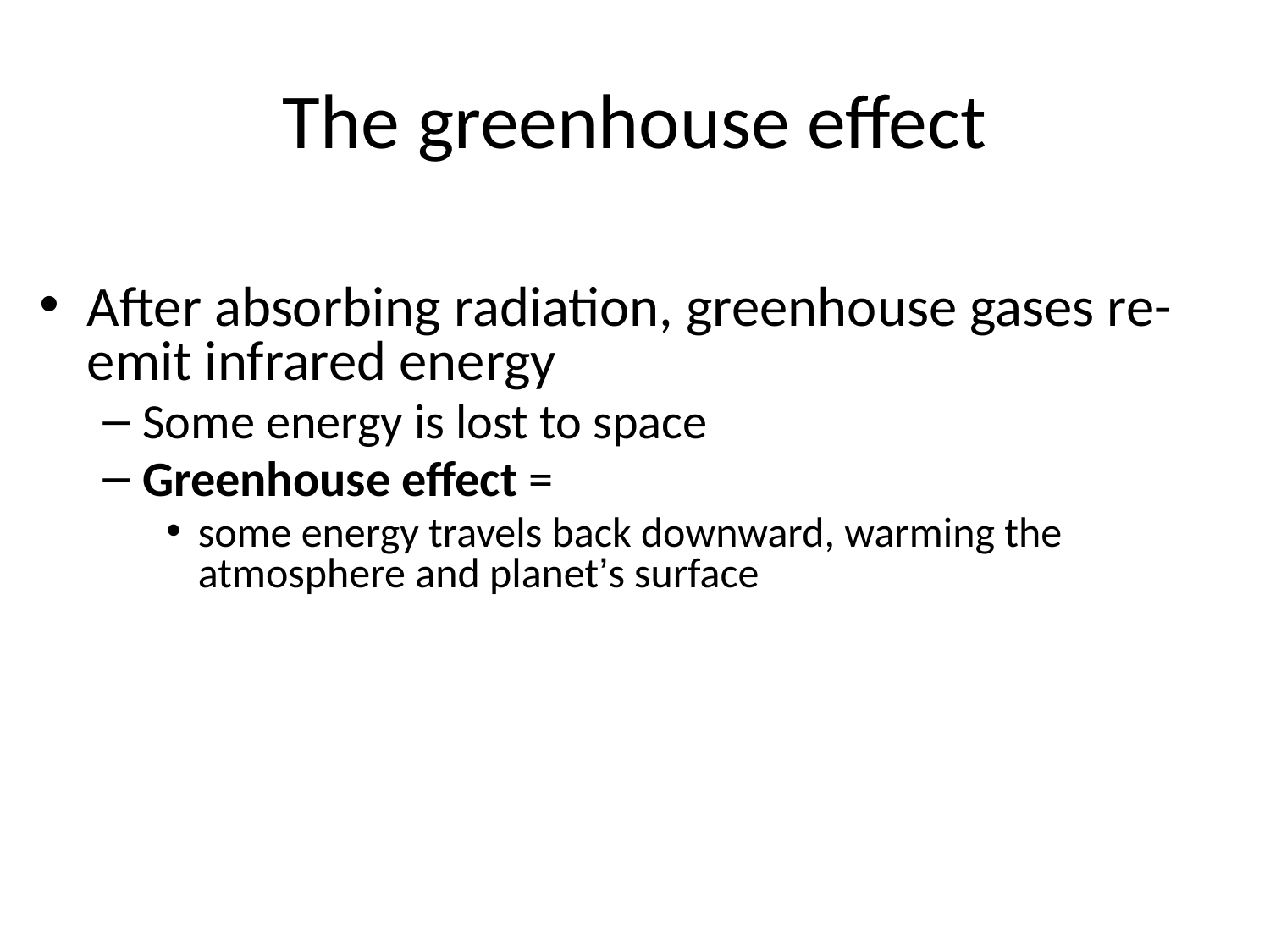

# The greenhouse effect
After absorbing radiation, greenhouse gases re-emit infrared energy
Some energy is lost to space
Greenhouse effect =
some energy travels back downward, warming the atmosphere and planet’s surface